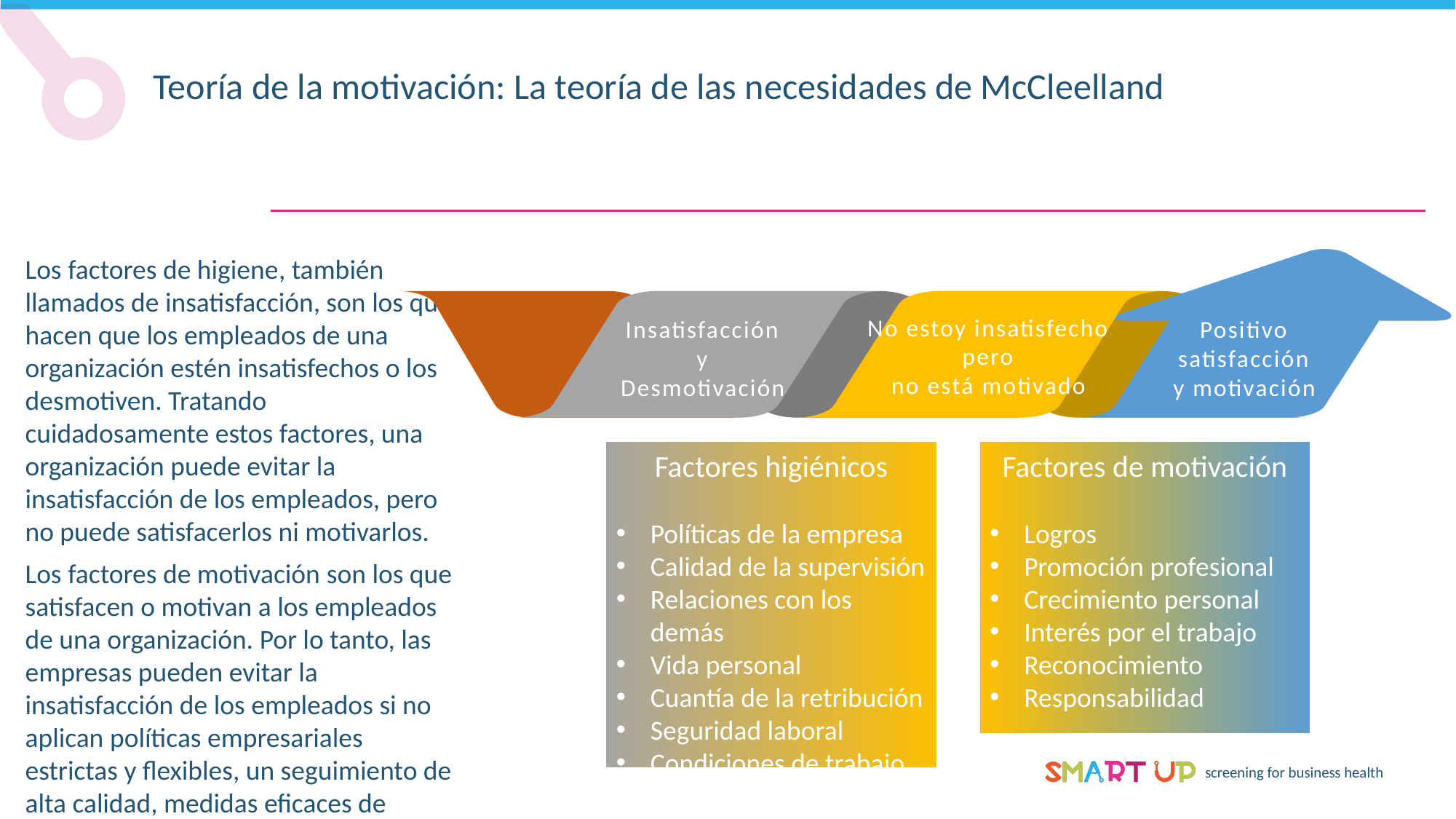

Teoría de la motivación: La teoría de las necesidades de McCleelland
Los factores de higiene, también llamados de insatisfacción, son los que hacen que los empleados de una organización estén insatisfechos o los desmotiven. Tratando cuidadosamente estos factores, una organización puede evitar la insatisfacción de los empleados, pero no puede satisfacerlos ni motivarlos.
Los factores de motivación son los que satisfacen o motivan a los empleados de una organización. Por lo tanto, las empresas pueden evitar la insatisfacción de los empleados si no aplican políticas empresariales estrictas y flexibles, un seguimiento de alta calidad, medidas eficaces de seguridad laboral, etc.

No estoy insatisfecho
pero
no está motivado
Insatisfacción
y
Desmotivación
Positivo
satisfacción
y motivación
Factores higiénicos

Políticas de la empresa
Calidad de la supervisión
Relaciones con los demás
Vida personal
Cuantía de la retribución
Seguridad laboral
Condiciones de trabajo
Factores de motivación

Logros
Promoción profesional
Crecimiento personal
Interés por el trabajo
Reconocimiento
Responsabilidad